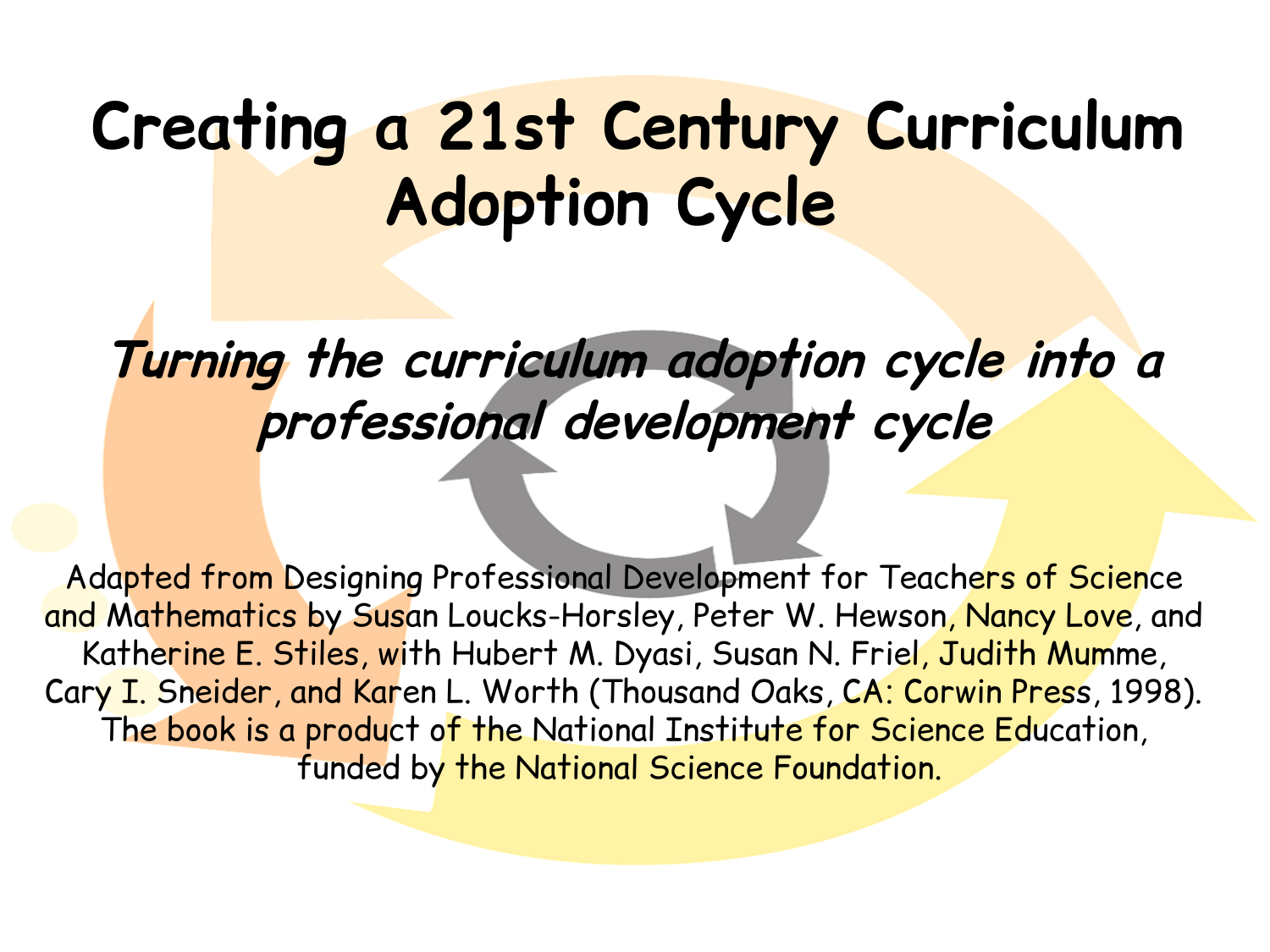

# Creating a 21st Century Curriculum Adoption Cycle Turning the curriculum adoption cycle into a professional development cycle
Adapted from Designing Professional Development for Teachers of Science and Mathematics by Susan Loucks-Horsley, Peter W. Hewson, Nancy Love, and Katherine E. Stiles, with Hubert M. Dyasi, Susan N. Friel, Judith Mumme, Cary I. Sneider, and Karen L. Worth (Thousand Oaks, CA: Corwin Press, 1998). The book is a product of the National Institute for Science Education, funded by the National Science Foundation.